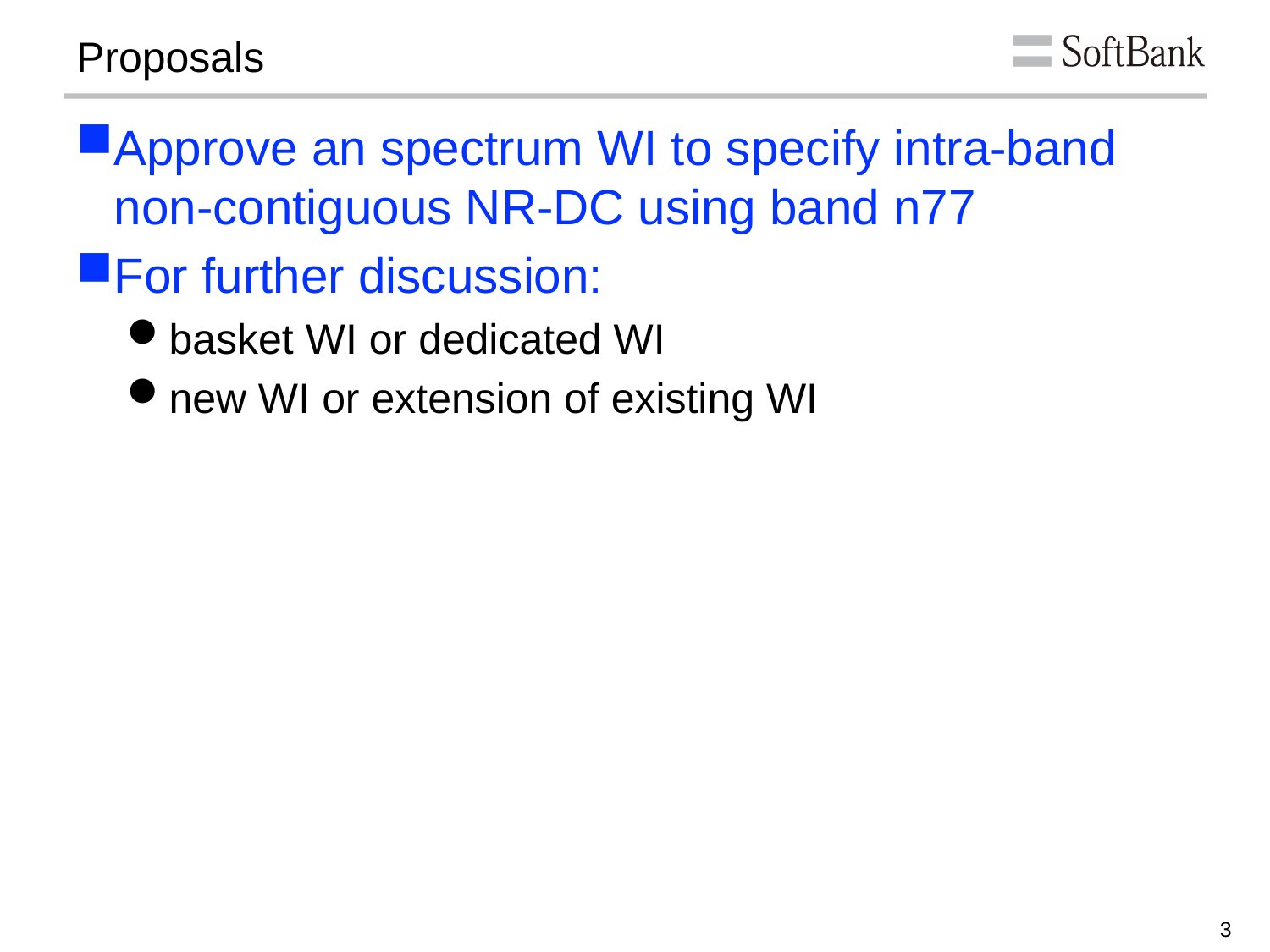

# Proposals
Approve an spectrum WI to specify intra-band non-contiguous NR-DC using band n77
For further discussion:
basket WI or dedicated WI
new WI or extension of existing WI